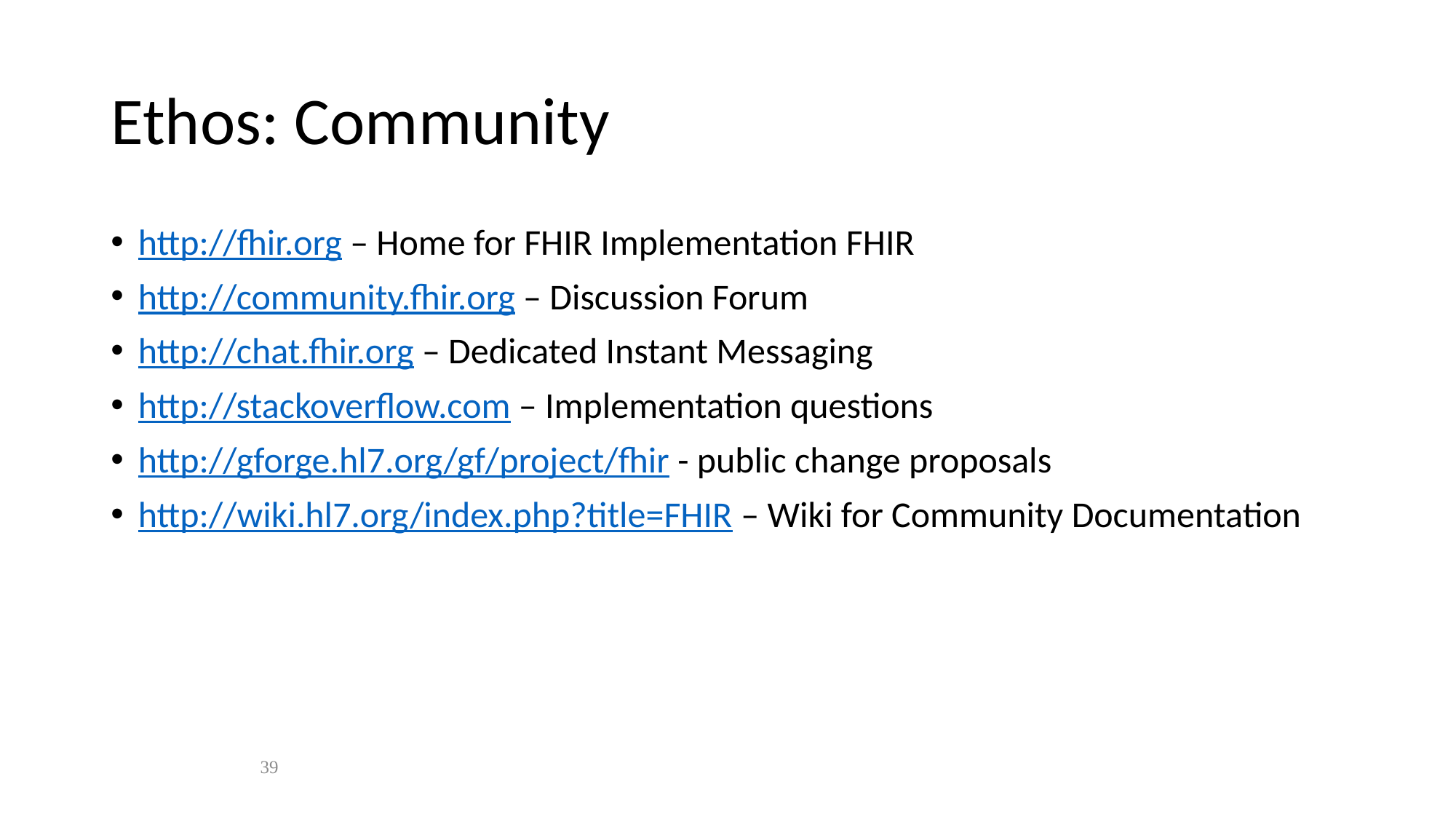

# Ethos: Community
http://fhir.org – Home for FHIR Implementation FHIR
http://community.fhir.org – Discussion Forum
http://chat.fhir.org – Dedicated Instant Messaging
http://stackoverflow.com – Implementation questions
http://gforge.hl7.org/gf/project/fhir - public change proposals
http://wiki.hl7.org/index.php?title=FHIR – Wiki for Community Documentation
39